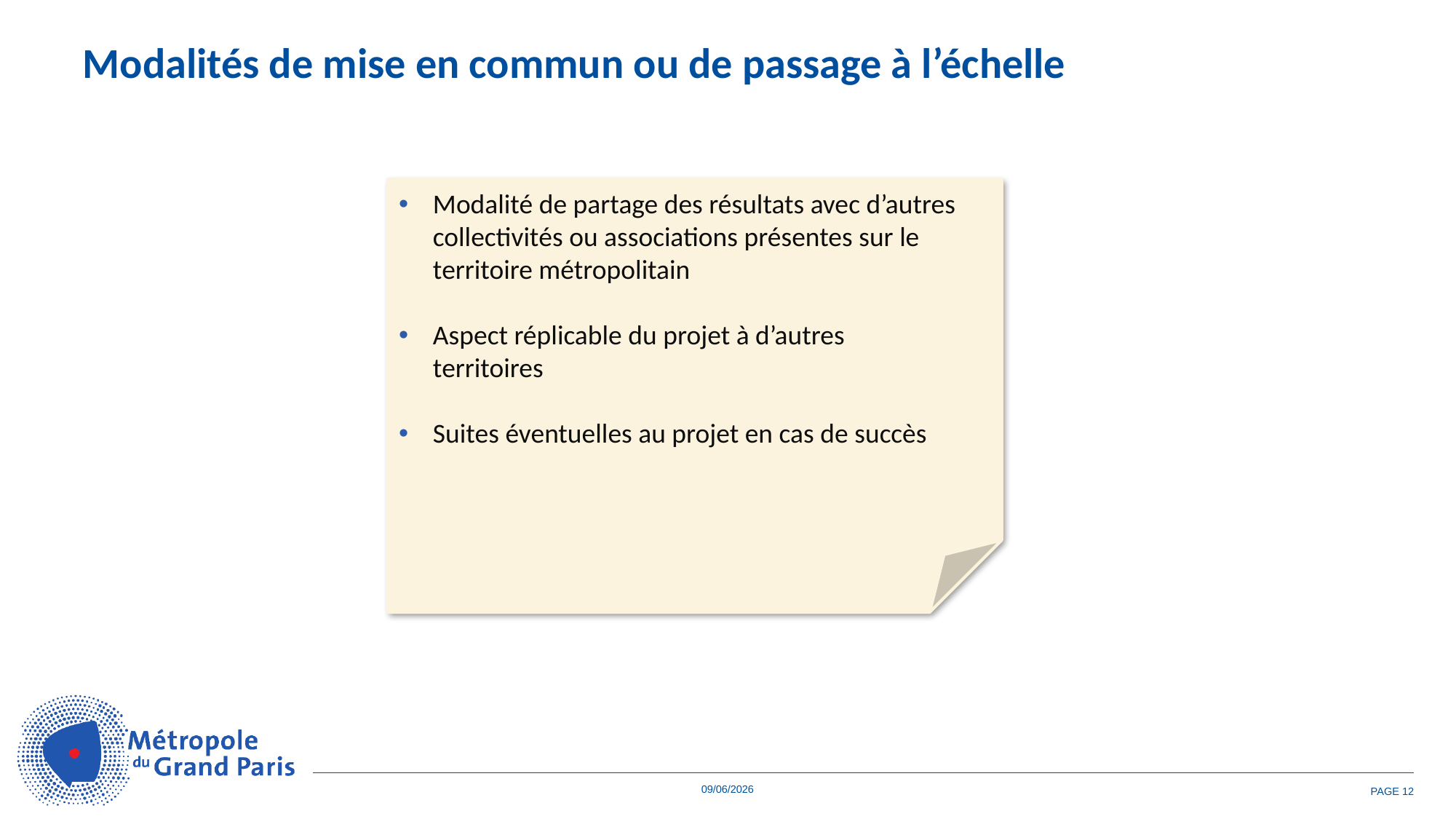

Modalités de mise en commun ou de passage à l’échelle

Modalité de partage des résultats avec d’autres collectivités ou associations présentes sur le territoire métropolitain

Aspect réplicable du projet à d’autres territoires

Suites éventuelles au projet en cas de succès

09/06/2026
PAGE 12